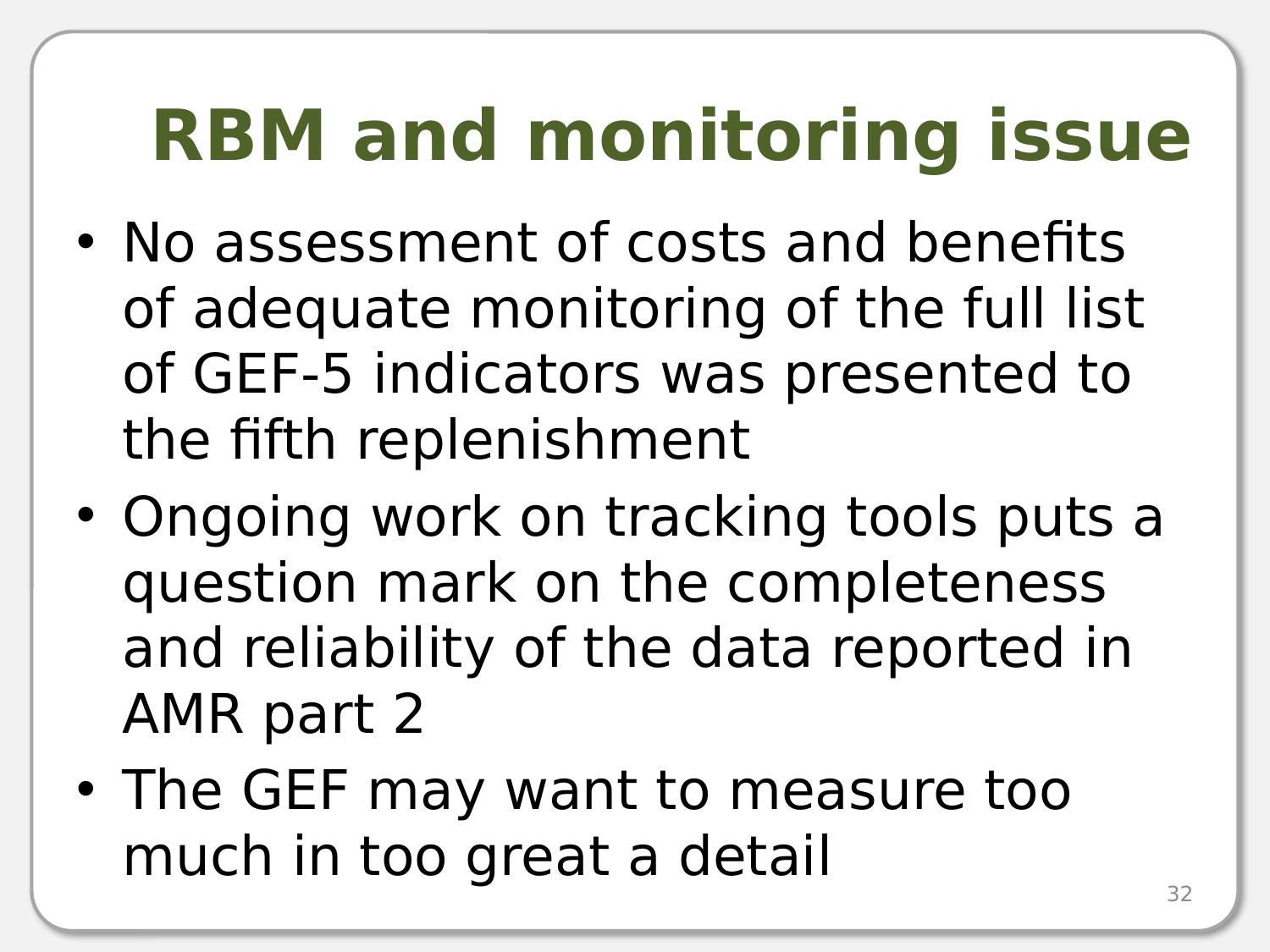

# RBM and monitoring issue
No assessment of costs and benefits of adequate monitoring of the full list of GEF-5 indicators was presented to the fifth replenishment
Ongoing work on tracking tools puts a question mark on the completeness and reliability of the data reported in AMR part 2
The GEF may want to measure too much in too great a detail
32